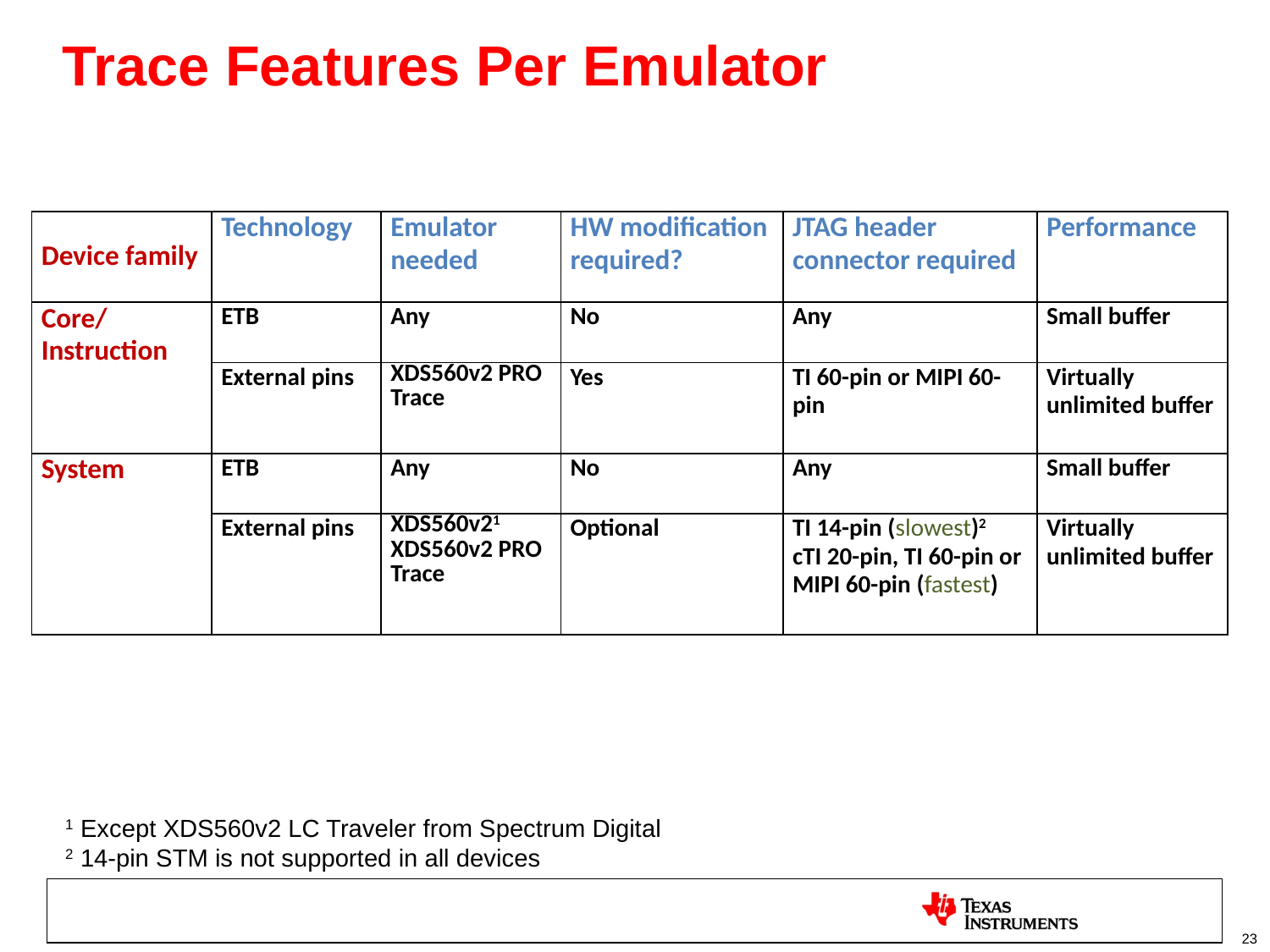

# Trace Features Per Emulator
| Device family | Technology | Emulator needed | HW modification required? | JTAG header connector required | Performance |
| --- | --- | --- | --- | --- | --- |
| Core/ Instruction | ETB | Any | No | Any | Small buffer |
|  | External pins | XDS560v2 PRO Trace | Yes | TI 60-pin or MIPI 60-pin | Virtually unlimited buffer |
| System | ETB | Any | No | Any | Small buffer |
|  | External pins | XDS560v21 XDS560v2 PRO Trace | Optional | TI 14-pin (slowest)2 cTI 20-pin, TI 60-pin or MIPI 60-pin (fastest) | Virtually unlimited buffer |
1 Except XDS560v2 LC Traveler from Spectrum Digital
2 14-pin STM is not supported in all devices

23